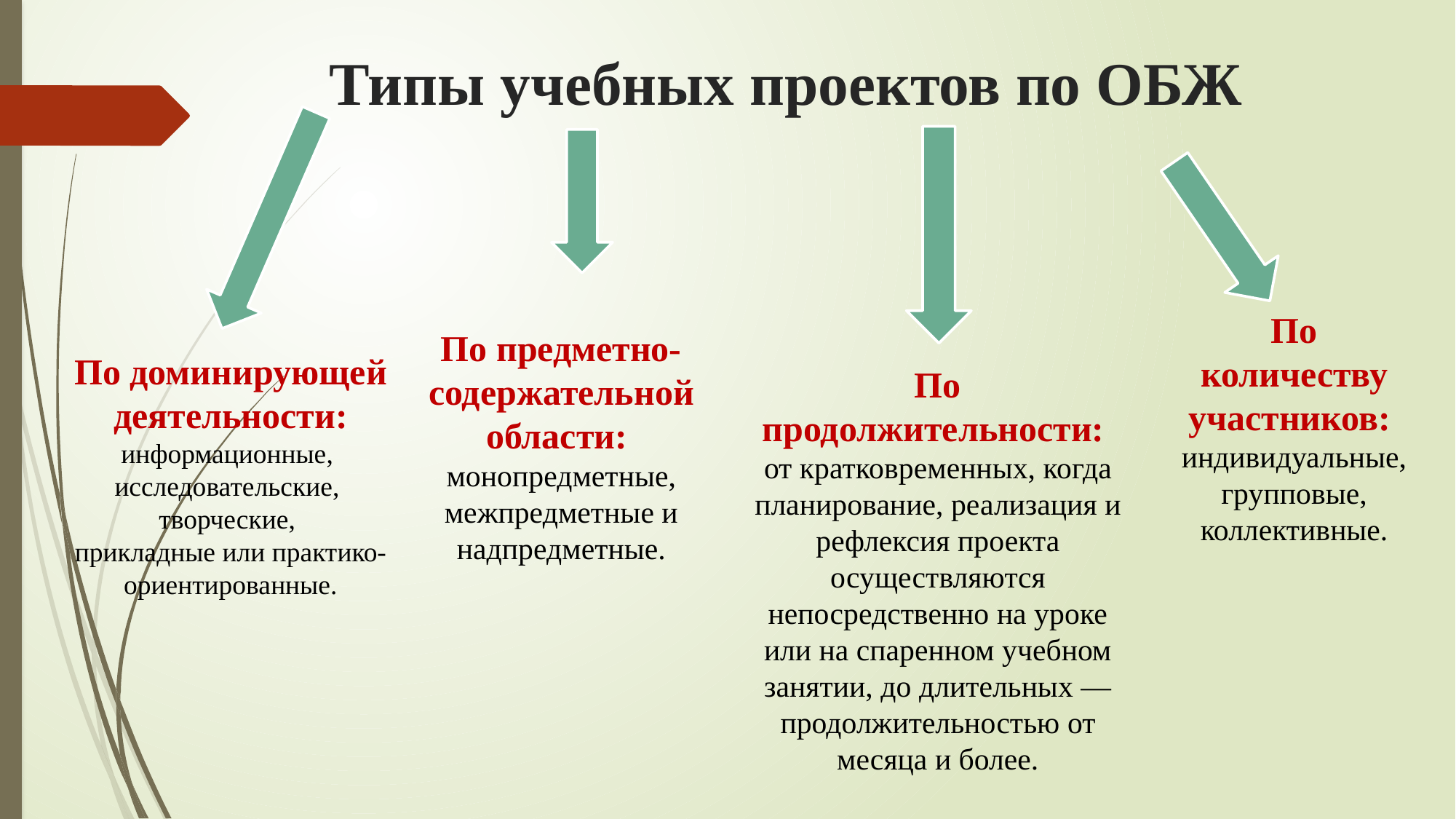

# Типы учебных проектов по ОБЖ

По количеству участников:
индивидуальные, групповые, коллективные.
По предметно-содержательной области:
монопредметные, межпредметные и надпредметные.
По доминирующей деятельности: информационные,
исследовательские,
творческие,
прикладные или практико-ориентированные.
По продолжительности:
от кратковременных, когда планирование, реализация и рефлексия проекта осуществляются непосредственно на уроке или на спаренном учебном занятии, до длительных — продолжительностью от месяца и более.